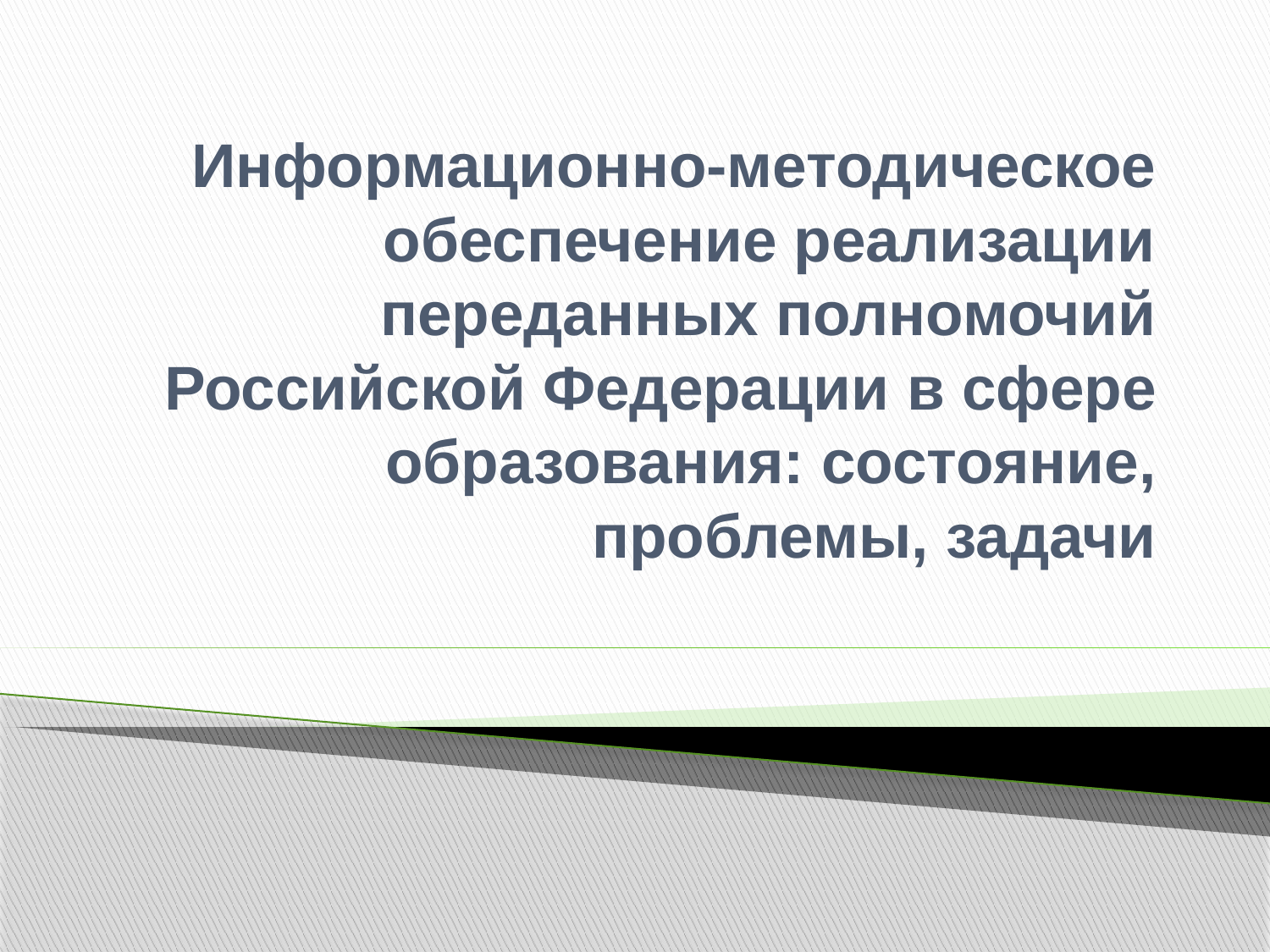

# Информационно-методическое обеспечение реализации переданных полномочий Российской Федерации в сфере образования: состояние, проблемы, задачи